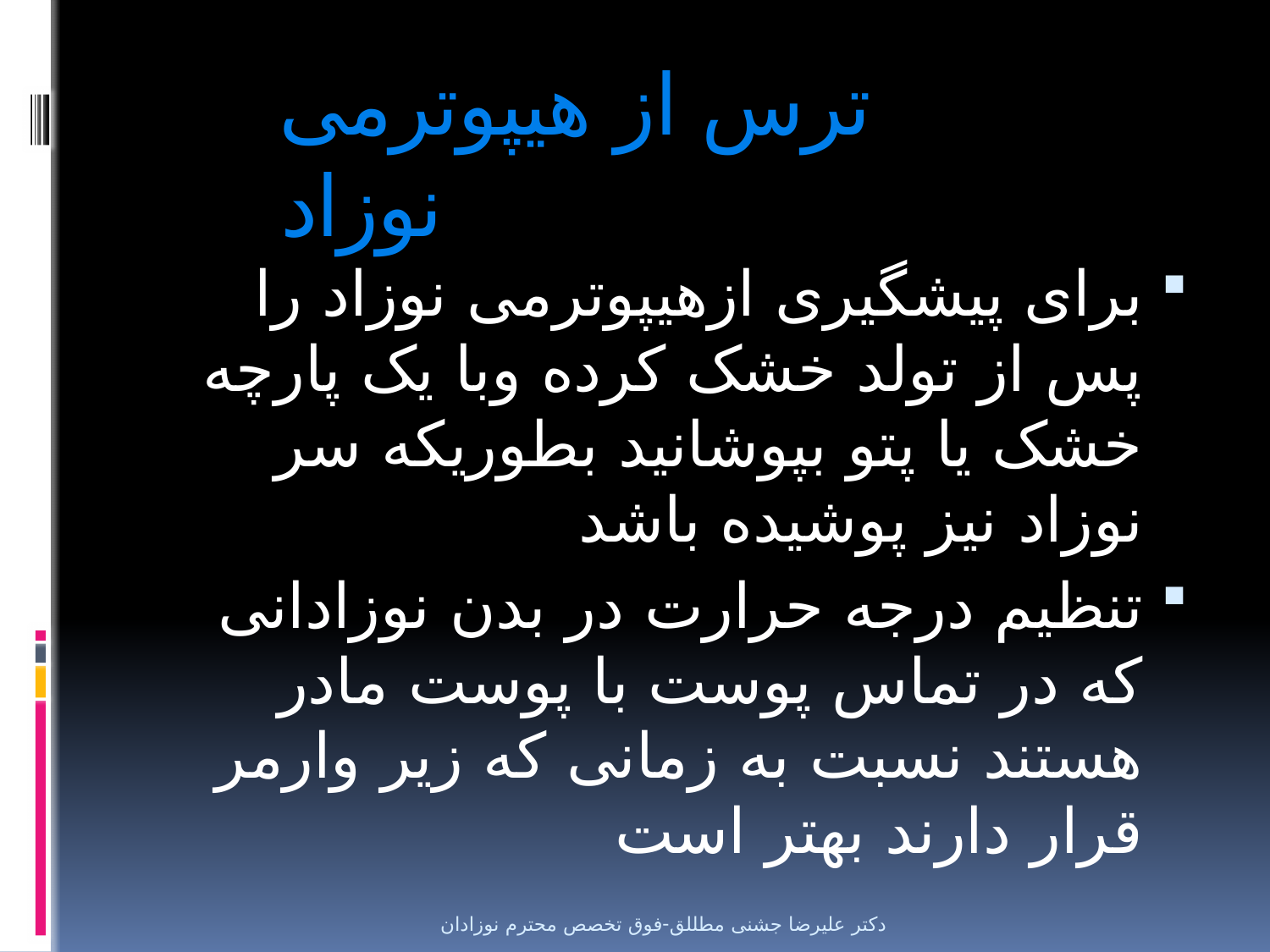

# ترس از هیپوترمی نوزاد
برای پیشگیری ازهیپوترمی نوزاد را پس از تولد خشک کرده وبا یک پارچه خشک یا پتو بپوشانید بطوریکه سر نوزاد نیز پوشیده باشد
تنظیم درجه حرارت در بدن نوزادانی که در تماس پوست با پوست مادر هستند نسبت به زمانی که زیر وارمر قرار دارند بهتر است
دکتر علیرضا جشنی مطللق-فوق تخصص محترم نوزادان